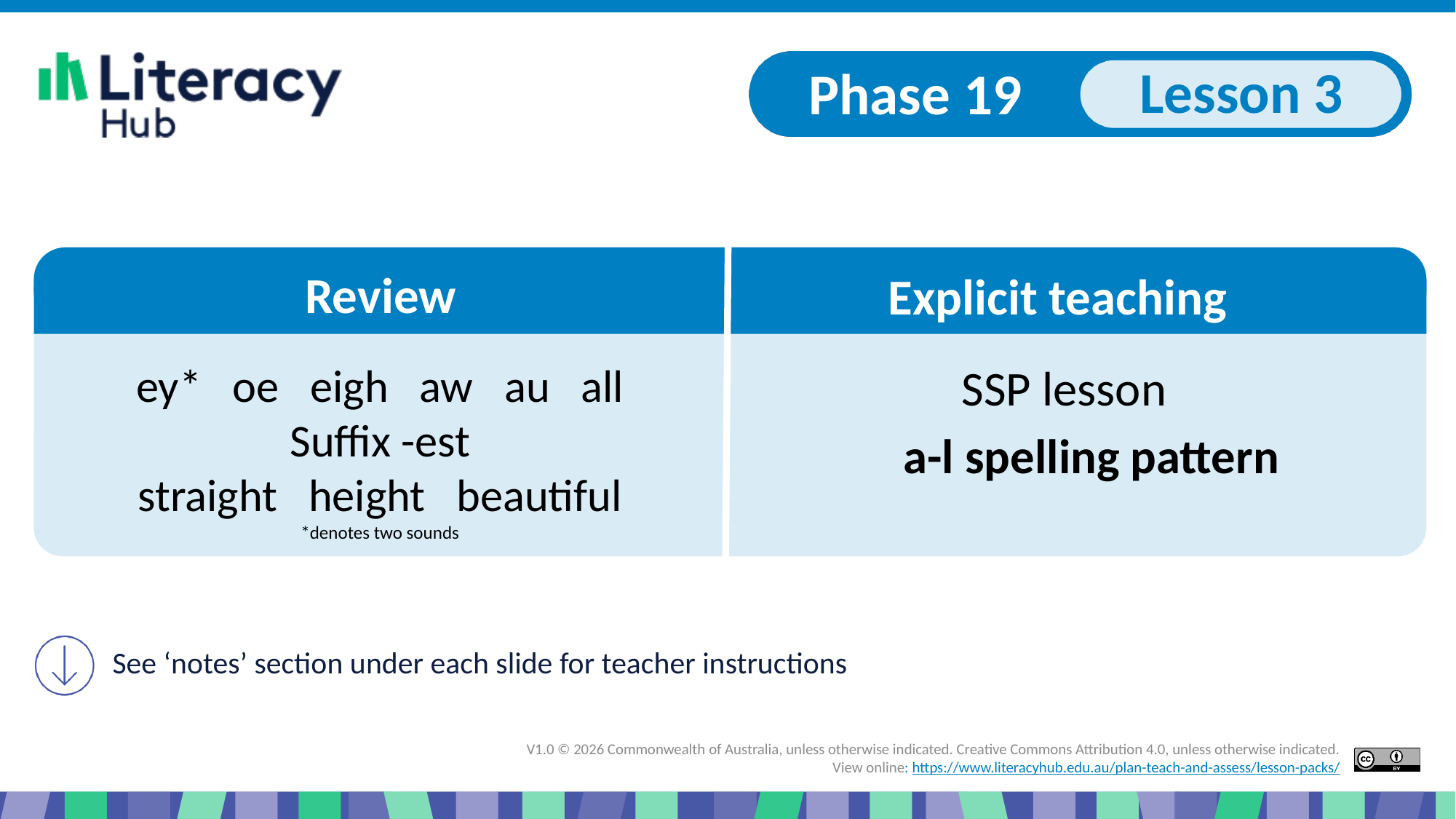

Slide 1 Phase 19 lesson 3 Explicit teaching of a-l spelling pattern
ey*   oe   eigh   aw   au   all
Suffix -est
straight   height   beautiful
*denotes two sounds

a-l spelling pattern